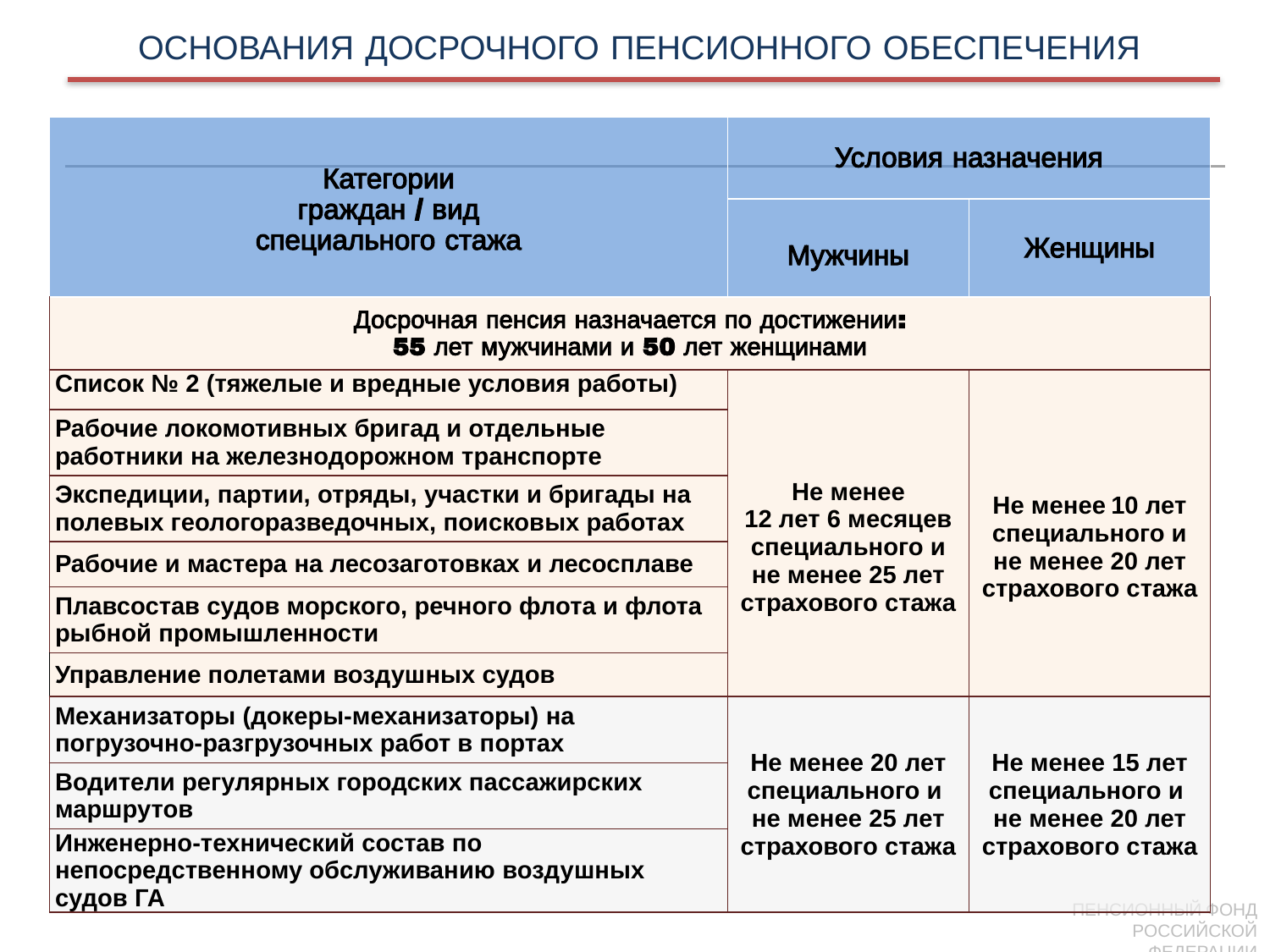

ОСНОВАНИЯ ДОСРОЧНОГО ПЕНСИОННОГО ОБЕСПЕЧЕНИЯ
| Категории граждан / вид специального стажа | Условия назначения |  |
| --- | --- | --- |
|  | Мужчины | Женщины |
| Досрочная пенсия назначается по достижении: 55 лет мужчинами и 50 лет женщинами |  |  |
| Список № 2 (тяжелые и вредные условия работы) | Не менее 12 лет 6 месяцев специального и не менее 25 лет страхового стажа | Не менее 10 лет специального и не менее 20 лет страхового стажа |
| Рабочие локомотивных бригад и отдельные работники на железнодорожном транспорте |  |  |
| Экспедиции, партии, отряды, участки и бригады на полевых геологоразведочных, поисковых работах |  |  |
| Рабочие и мастера на лесозаготовках и лесосплаве |  |  |
| Плавсостав судов морского, речного флота и флота рыбной промышленности |  |  |
| Управление полетами воздушных судов |  |  |
| Механизаторы (докеры-механизаторы) на погрузочно-разгрузочных работ в портах | Не менее 20 лет специального и не менее 25 лет страхового стажа | Не менее 15 лет специального и не менее 20 лет страхового стажа |
| Водители регулярных городских пассажирских маршрутов |  |  |
| Инженерно-технический состав по непосредственному обслуживанию воздушных судов ГА |  |  |